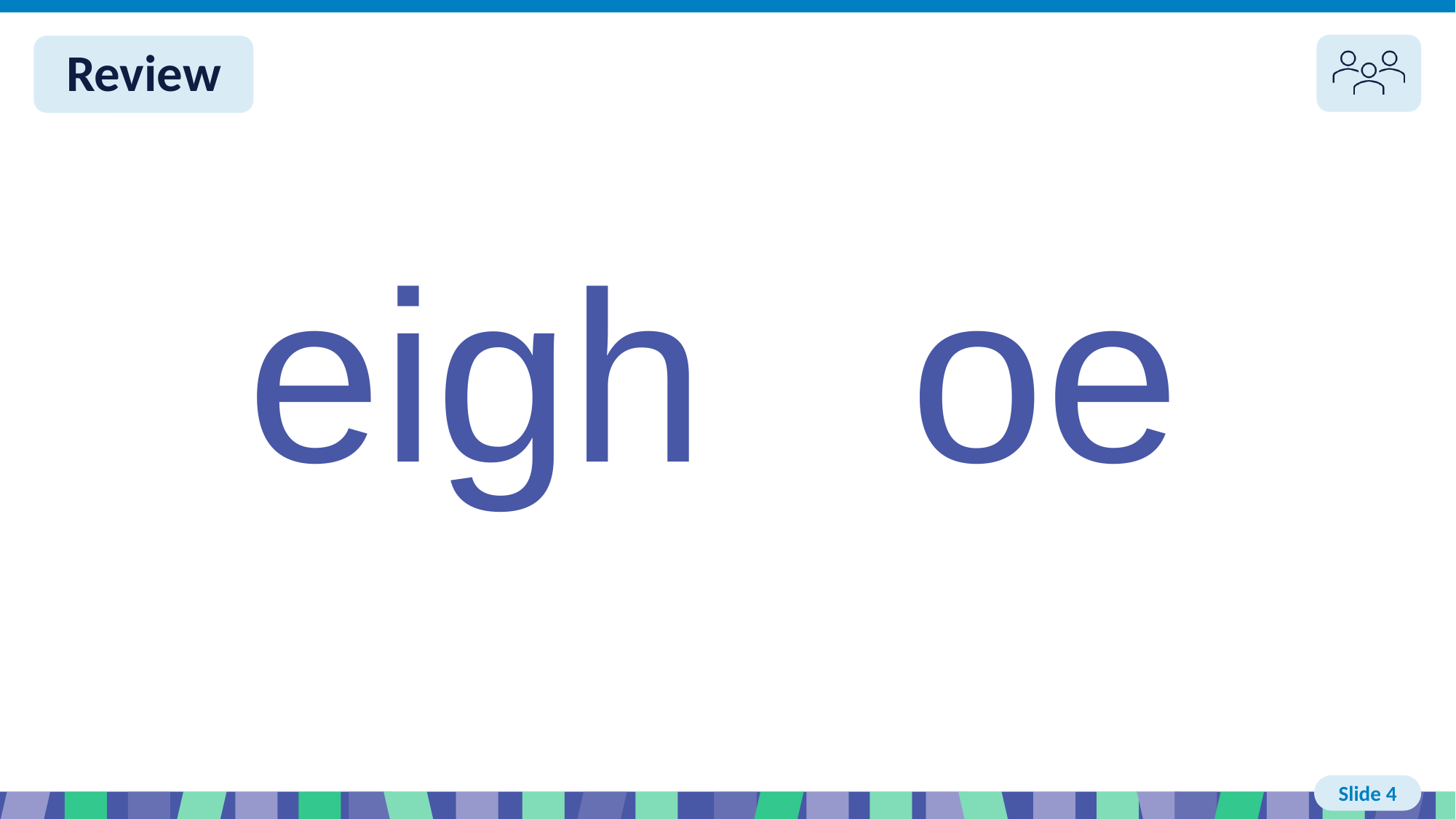

# Slide 4 Review You do
 eigh
 oe